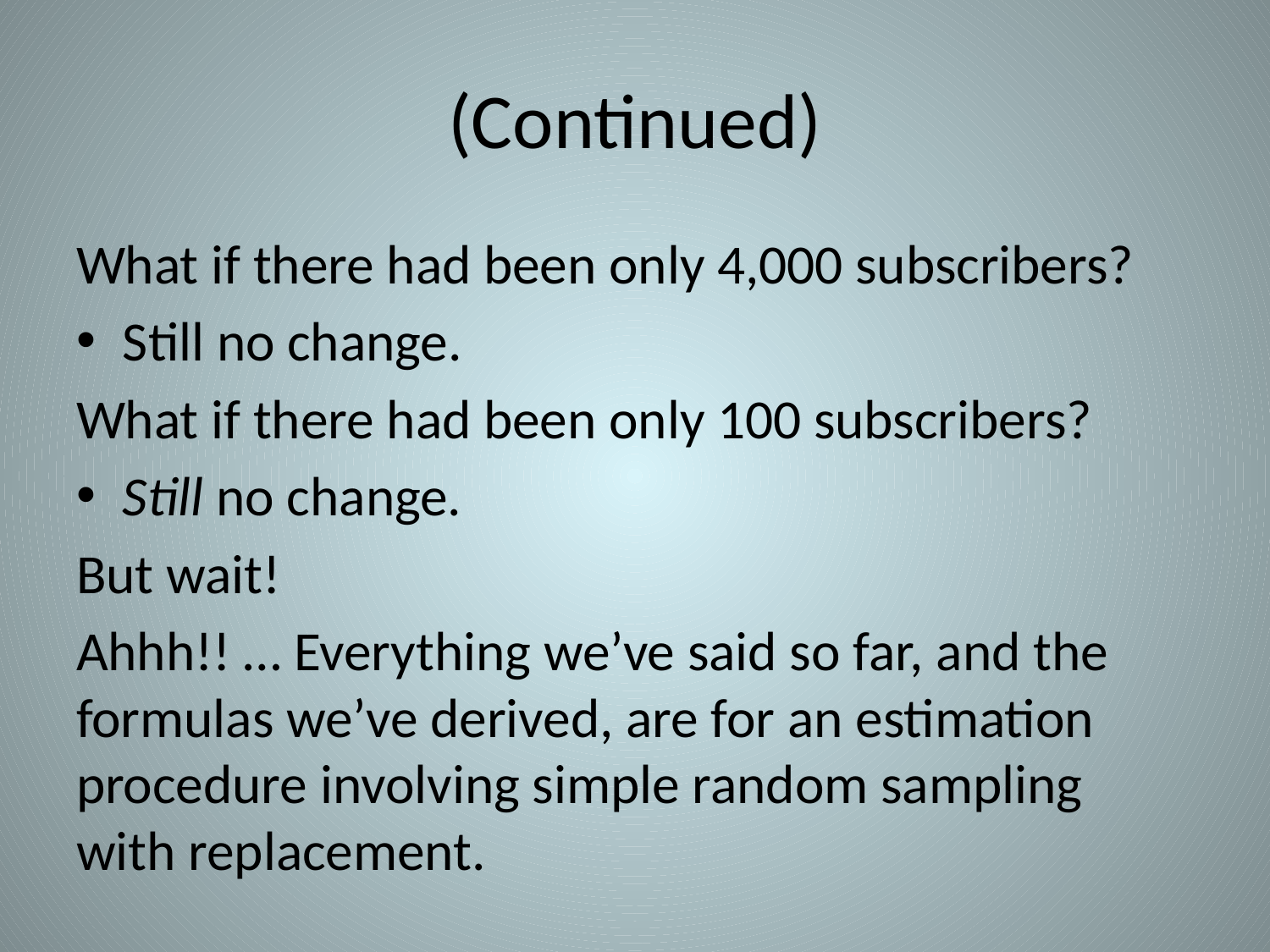

# (Continued)
What if there had been only 4,000 subscribers?
Still no change.
What if there had been only 100 subscribers?
Still no change.
But wait!
Ahhh!! … Everything we’ve said so far, and the formulas we’ve derived, are for an estimation procedure involving simple random sampling with replacement.